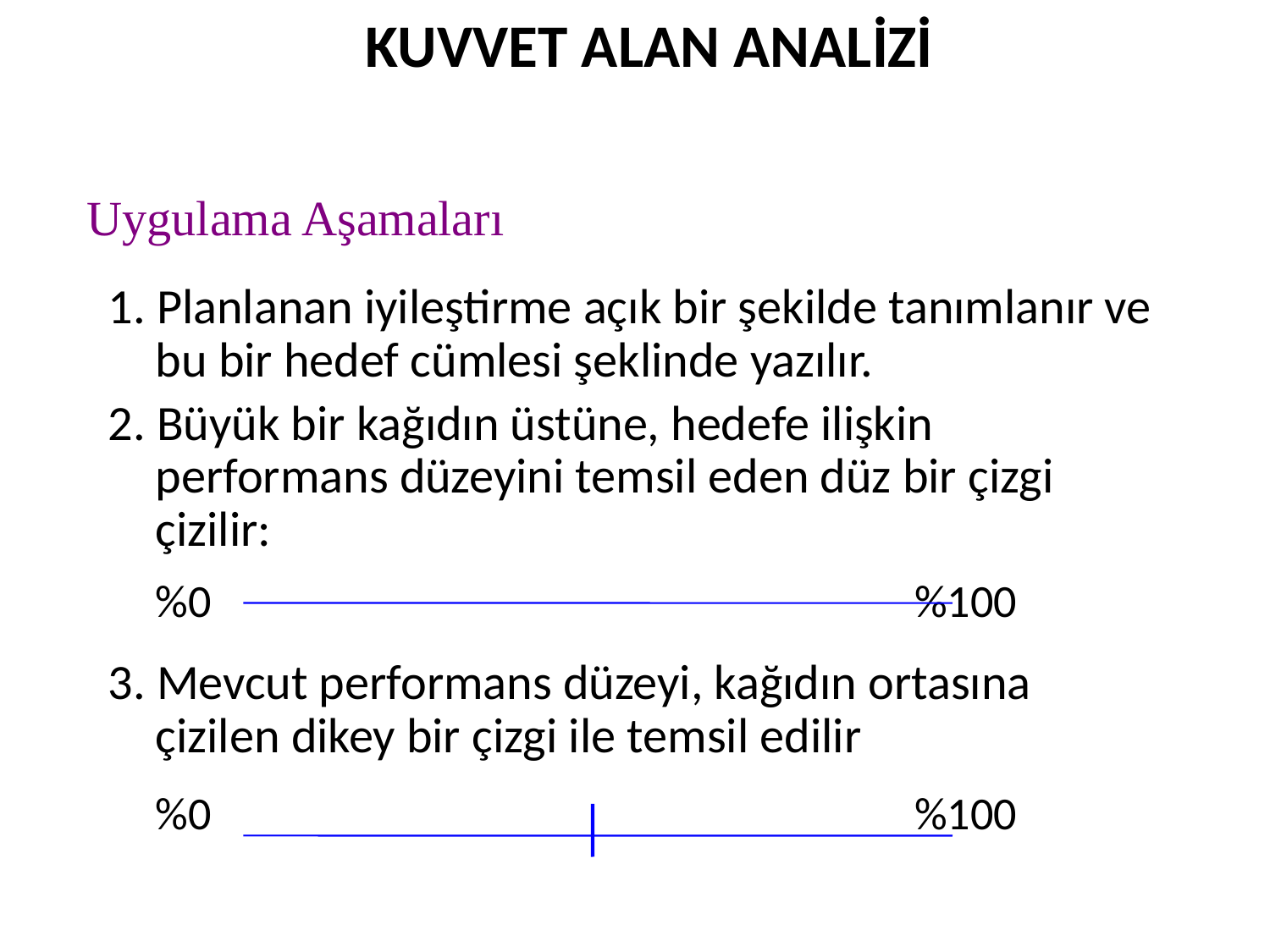

# KUVVET ALAN ANALİZİ
Uygulama Aşamaları
1. Planlanan iyileştirme açık bir şekilde tanımlanır ve bu bir hedef cümlesi şeklinde yazılır.
2. Büyük bir kağıdın üstüne, hedefe ilişkin performans düzeyini temsil eden düz bir çizgi çizilir:
	%0                                                                    %100

3. Mevcut performans düzeyi, kağıdın ortasına çizilen dikey bir çizgi ile temsil edilir
	%0                                                                    %100